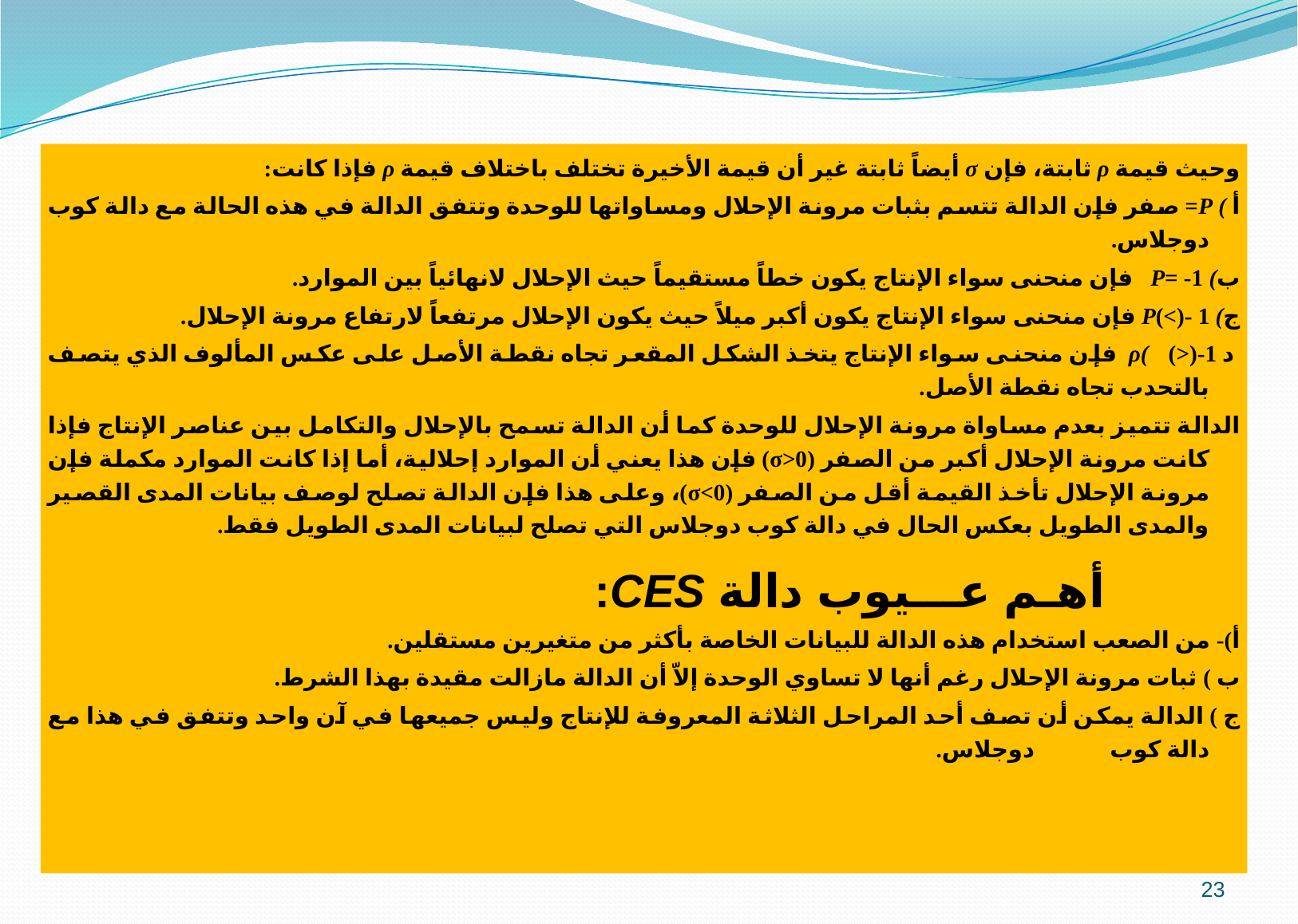

وحيث قيمة ρ ثابتة، فإن σ أيضاً ثابتة غير أن قيمة الأخيرة تختلف باختلاف قيمة ρ فإذا كانت:
أ ) Ρ= صفر فإن الدالة تتسم بثبات مرونة الإحلال ومساواتها للوحدة وتتفق الدالة في هذه الحالة مع دالة كوب دوجلاس.
ب) Ρ= -1   فإن منحنى سواء الإنتاج يكون خطاً مستقيماً حيث الإحلال لانهائياً بين الموارد.
ج) Ρ(<)- 1 فإن منحنى سواء الإنتاج يكون أكبر ميلاً حيث يكون الإحلال مرتفعاً لارتفاع مرونة الإحلال.
 د ρ(  (>)-1  فإن منحنى سواء الإنتاج يتخذ الشكل المقعر تجاه نقطة الأصل على عكس المألوف الذي يتصف بالتحدب تجاه نقطة الأصل.
الدالة تتميز بعدم مساواة مرونة الإحلال للوحدة كما أن الدالة تسمح بالإحلال والتكامل بين عناصر الإنتاج فإذا كانت مرونة الإحلال أكبر من الصفر (σ>0) فإن هذا يعني أن الموارد إحلالية، أما إذا كانت الموارد مكملة فإن مرونة الإحلال تأخذ القيمة أقل من الصفر (σ<0)، وعلى هذا فإن الدالة تصلح لوصف بيانات المدى القصير والمدى الطويل بعكس الحال في دالة كوب دوجلاس التي تصلح لبيانات المدى الطويل فقط.

أ)- من الصعب استخدام هذه الدالة للبيانات الخاصة بأكثر من متغيرين مستقلين.
ب ) ثبات مرونة الإحلال رغم أنها لا تساوي الوحدة إلاّ أن الدالة مازالت مقيدة بهذا الشرط.
ج ) الدالة يمكن أن تصف أحد المراحل الثلاثة المعروفة للإنتاج وليس جميعها في آن واحد وتتفق في هذا مع دالة كوب             دوجلاس.

أهـم عـــيوب دالة CES:
23